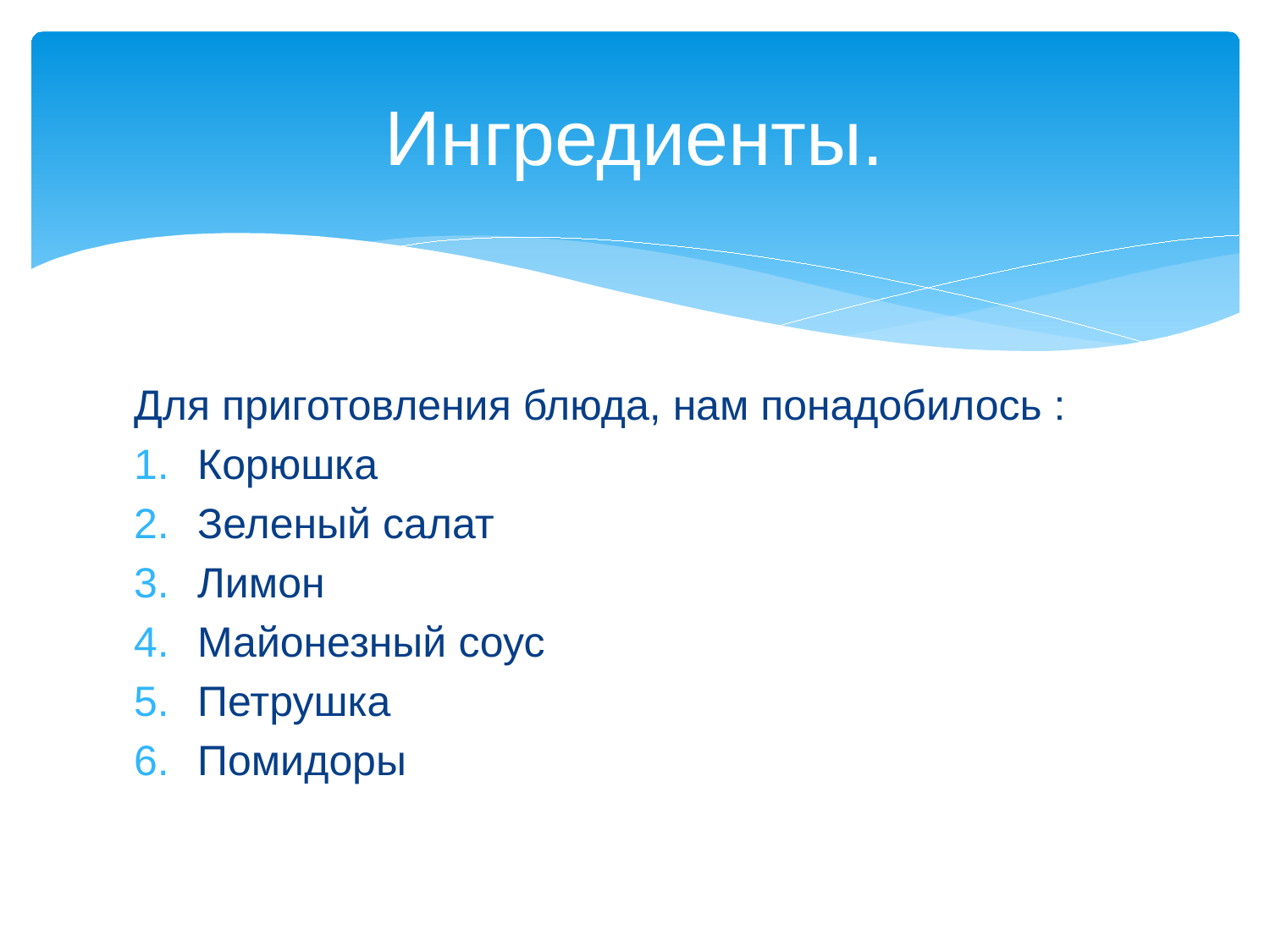

# Ингредиенты.
Для приготовления блюда, нам понадобилось :
Корюшка
Зеленый салат
Лимон
Майонезный соус
Петрушка
Помидоры